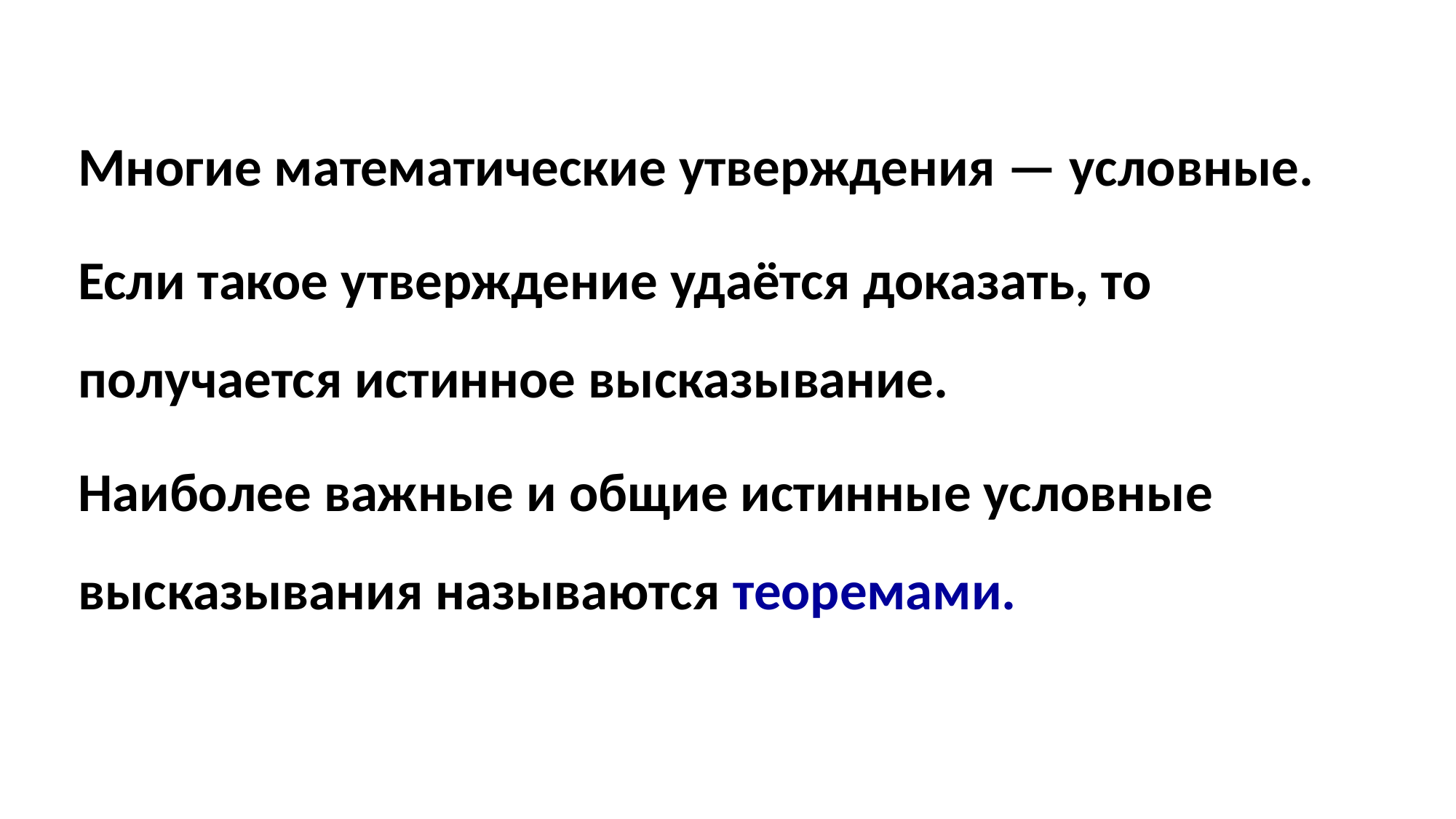

Многие математические утверждения — условные.
Если такое утверждение удаётся доказать, то получается истинное высказывание.
Наиболее важные и общие истинные условные высказывания называются теоремами.